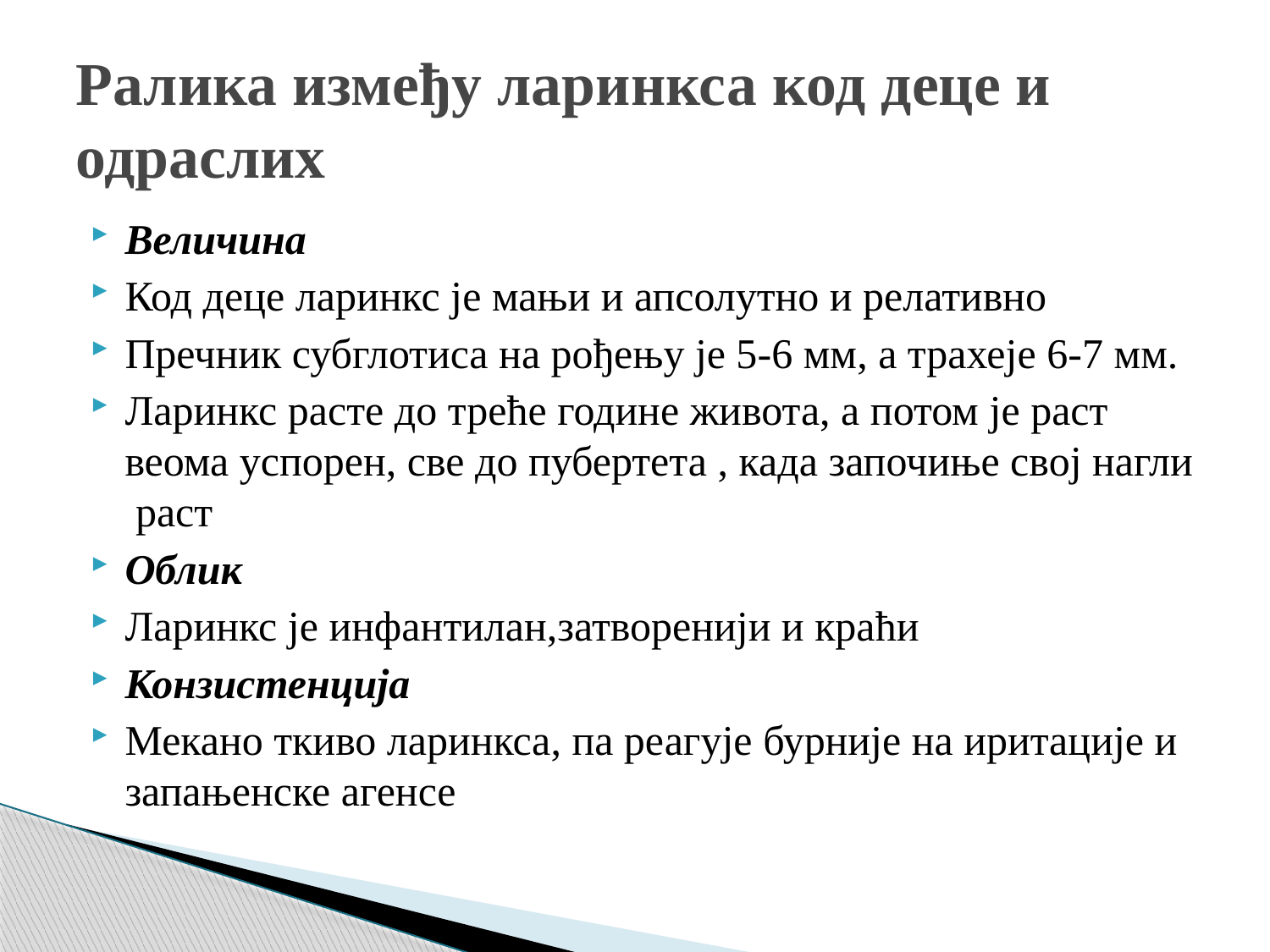

# Ралика између ларинкса код деце и одраслих
Величина
Код деце ларинкс је мањи и апсолутно и релативно
Пречник субглотиса на рођењу је 5-6 мм, а трахеје 6-7 мм.
Ларинкс расте до треће године живота, а потом је раст веома успорен, све до пубертета , када започиње свој нагли  раст
Облик
Ларинкс је инфантилан,затворенији и краћи
Конзистенција
Мекано ткиво ларинкса, па реагује бурније на иритације и запањенске агенсе